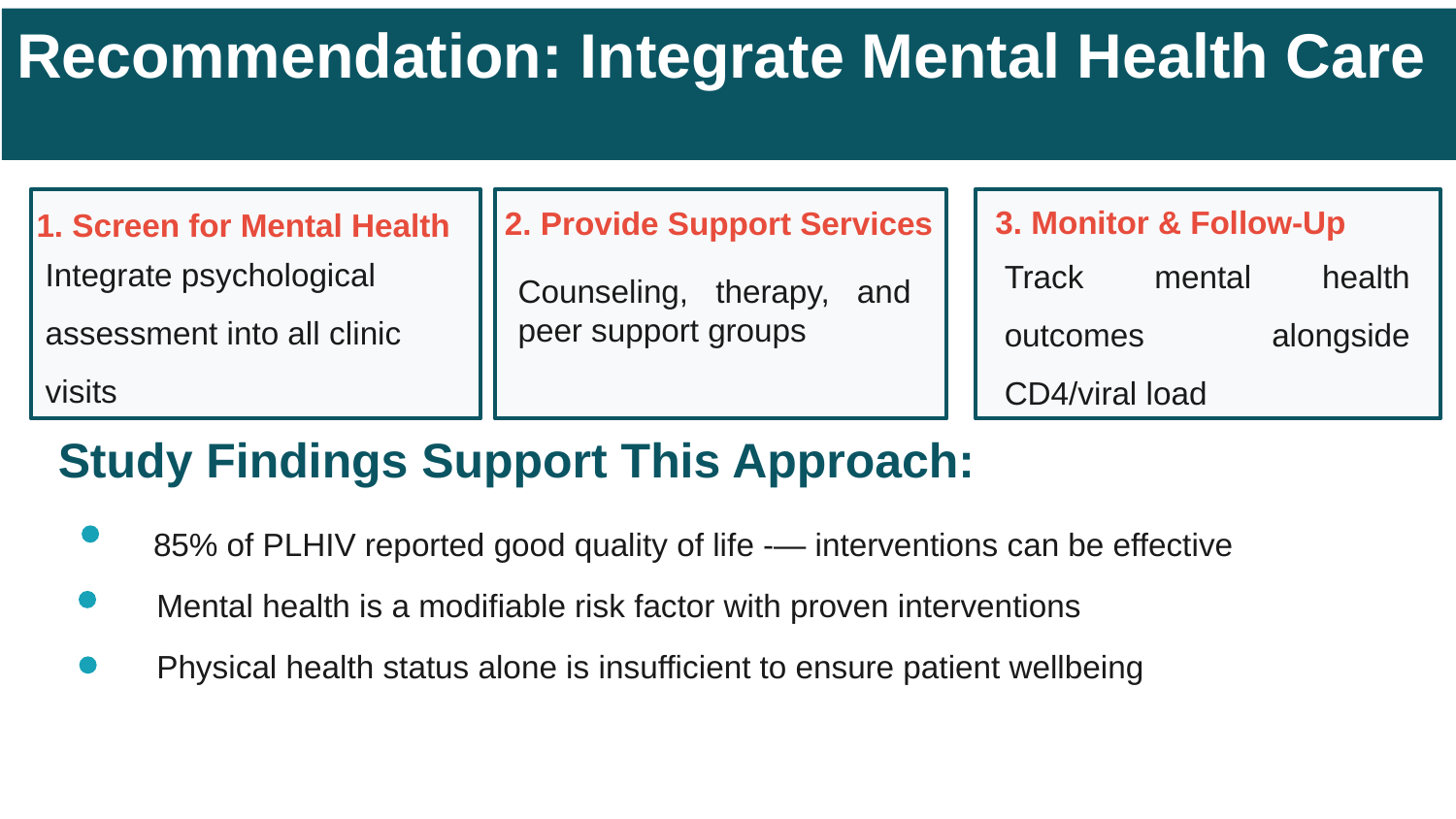

Recommendation: Integrate Mental Health Care

3. Monitor & Follow-Up
2. Provide Support Services
1. Screen for Mental Health

Counseling, therapy, and peer support groups
Integrate psychological assessment into all clinic visits
Track mental health outcomes alongside CD4/viral load
Study Findings Support This Approach:
85% of PLHIV reported good quality of life -— interventions can be effective

Mental health is a modifiable risk factor with proven interventions

Physical health status alone is insufficient to ensure patient wellbeing